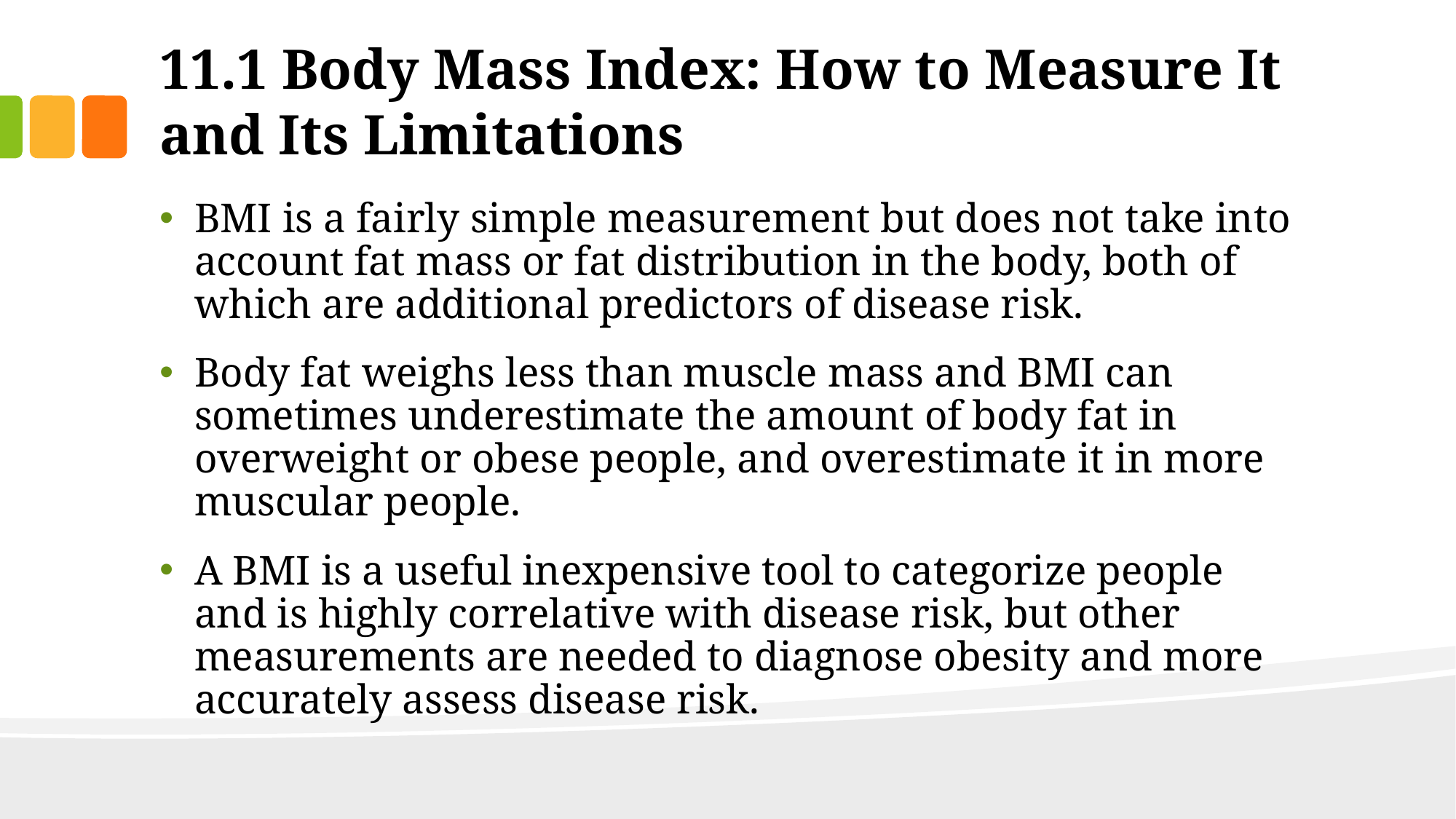

# 11.1 Body Mass Index: How to Measure It and Its Limitations
BMI is a fairly simple measurement but does not take into account fat mass or fat distribution in the body, both of which are additional predictors of disease risk.
Body fat weighs less than muscle mass and BMI can sometimes underestimate the amount of body fat in overweight or obese people, and overestimate it in more muscular people.
A BMI is a useful inexpensive tool to categorize people and is highly correlative with disease risk, but other measurements are needed to diagnose obesity and more accurately assess disease risk.